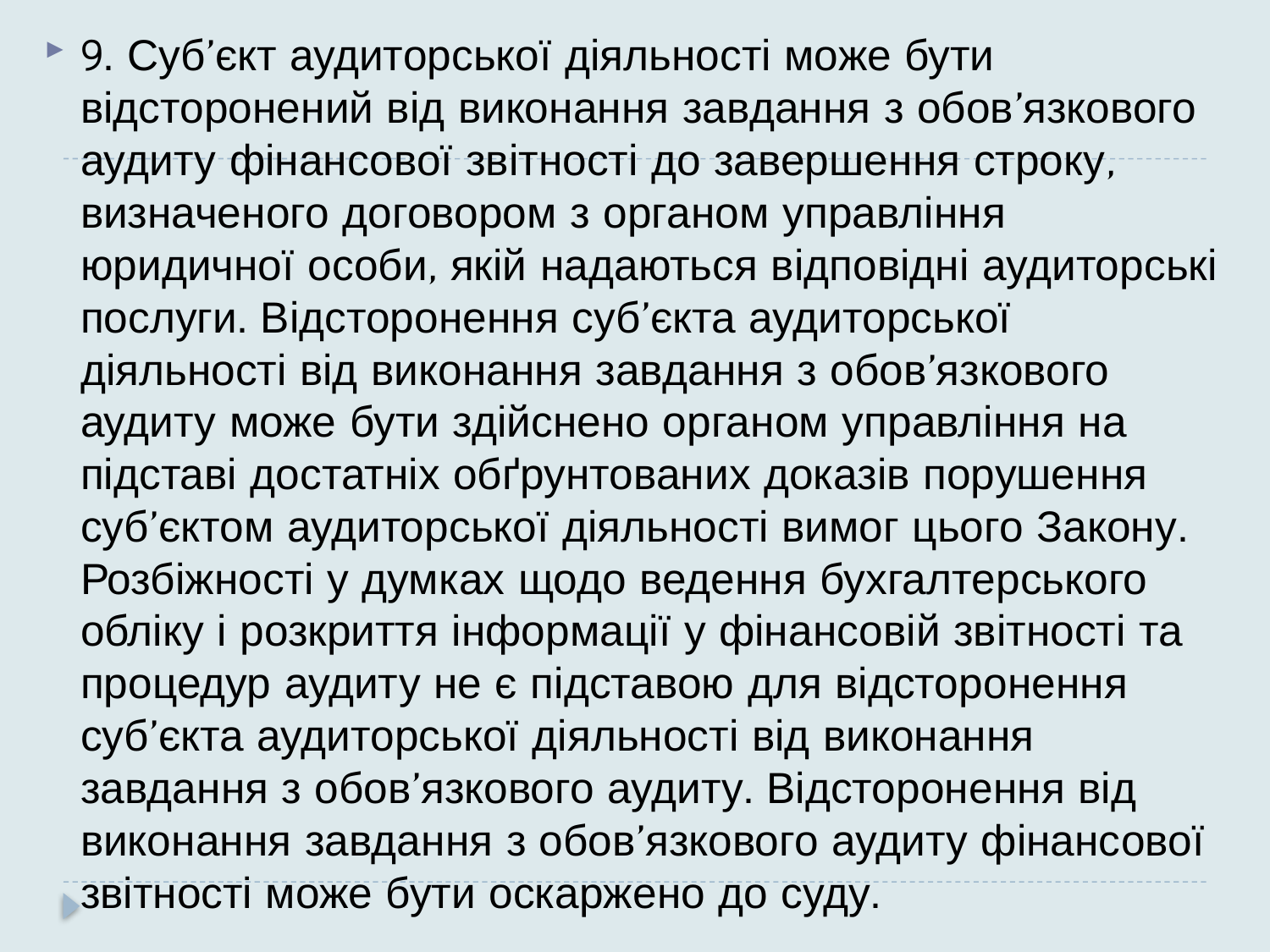

9. Суб’єкт аудиторської діяльності може бути відсторонений від виконання завдання з обов’язкового аудиту фінансової звітності до завершення строку, визначеного договором з органом управління юридичної особи, якій надаються відповідні аудиторські послуги. Відсторонення суб’єкта аудиторської діяльності від виконання завдання з обов’язкового аудиту може бути здійснено органом управління на підставі достатніх обґрунтованих доказів порушення суб’єктом аудиторської діяльності вимог цього Закону. Розбіжності у думках щодо ведення бухгалтерського обліку і розкриття інформації у фінансовій звітності та процедур аудиту не є підставою для відсторонення суб’єкта аудиторської діяльності від виконання завдання з обов’язкового аудиту. Відсторонення від виконання завдання з обов’язкового аудиту фінансової звітності може бути оскаржено до суду.